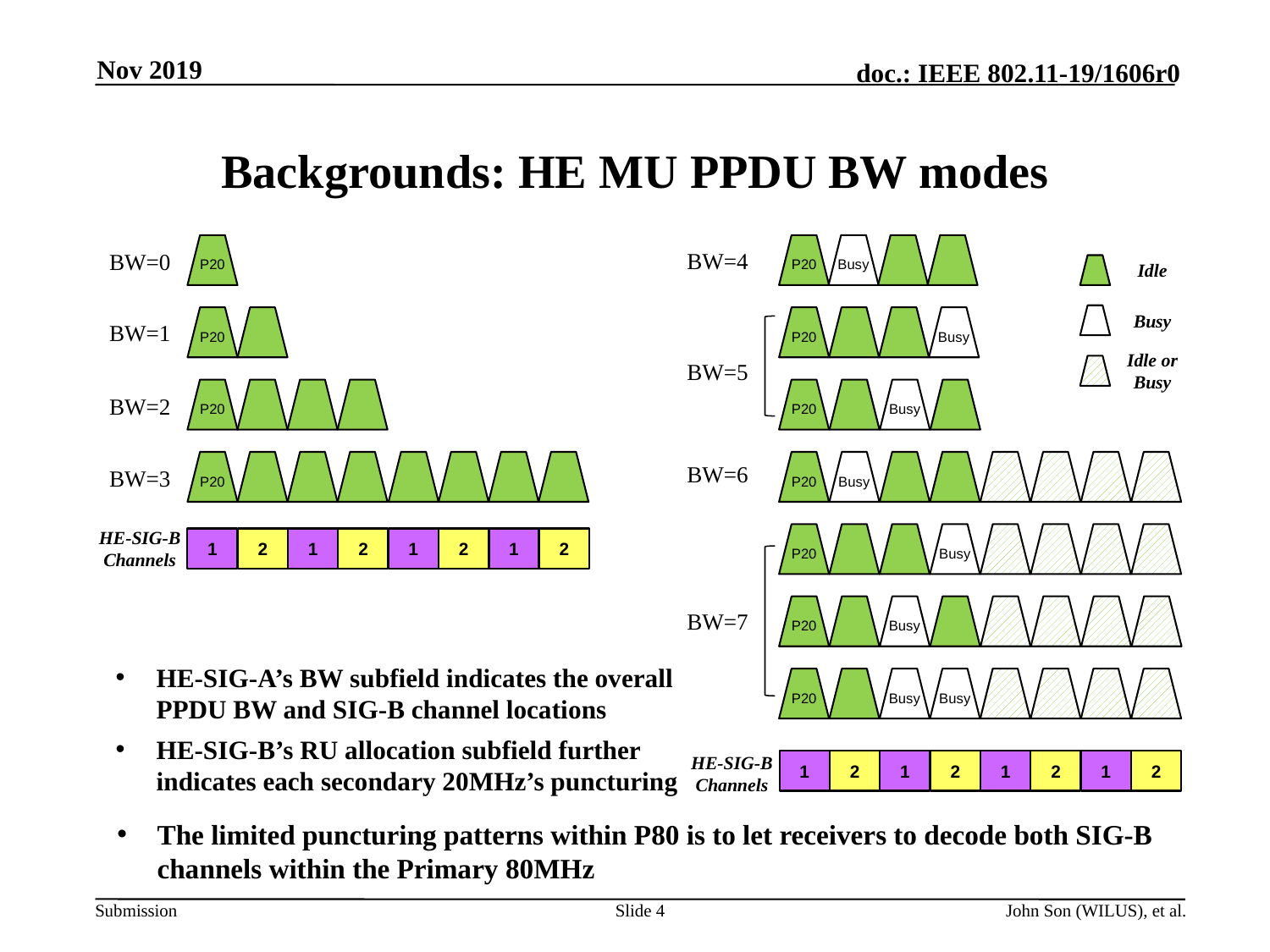

Nov 2019
# Backgrounds: HE MU PPDU BW modes
P20
BW=4
P20
Busy

BW=0

Idle

Busy
P20

P20

Busy
BW=1

BW=5

Idle or
Busy
P20

P20

Busy

BW=2
BW=6
P20

P20
Busy

BW=3
P20

Busy

1
2
1
2
1
2
1
2
HE-SIG-B
Channels

BW=7
P20

Busy

HE-SIG-A’s BW subfield indicates the overall PPDU BW and SIG-B channel locations
HE-SIG-B’s RU allocation subfield further indicates each secondary 20MHz’s puncturing
P20

Busy
Busy

1
2
1
2
1
2
1
2
HE-SIG-B
Channels
The limited puncturing patterns within P80 is to let receivers to decode both SIG-B channels within the Primary 80MHz
Slide 4
John Son (WILUS), et al.